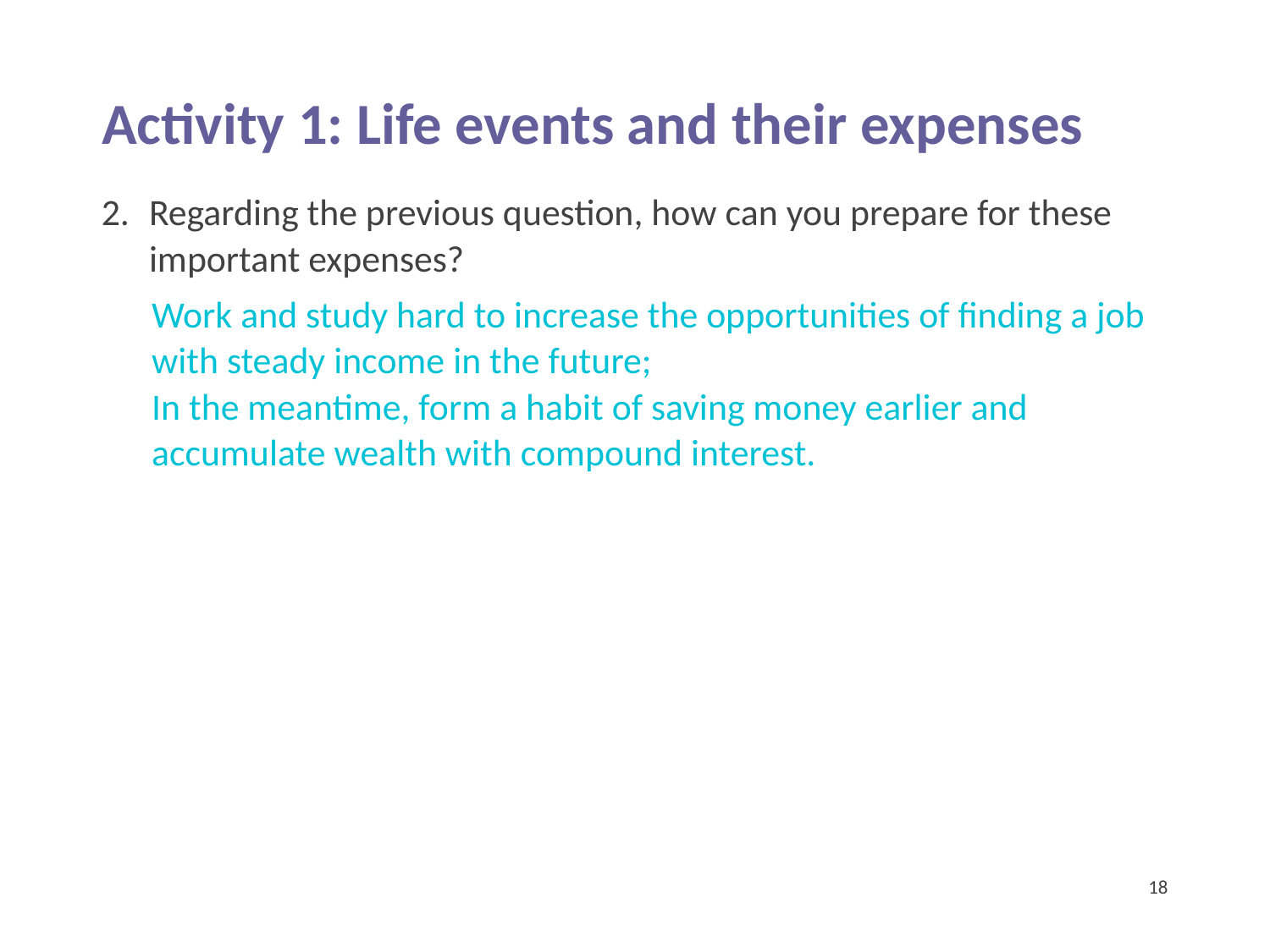

Activity 1: Life events and their expenses
Regarding the previous question, how can you prepare for these important expenses?
Work and study hard to increase the opportunities of finding a job with steady income in the future;
In the meantime, form a habit of saving money earlier and accumulate wealth with compound interest.
18